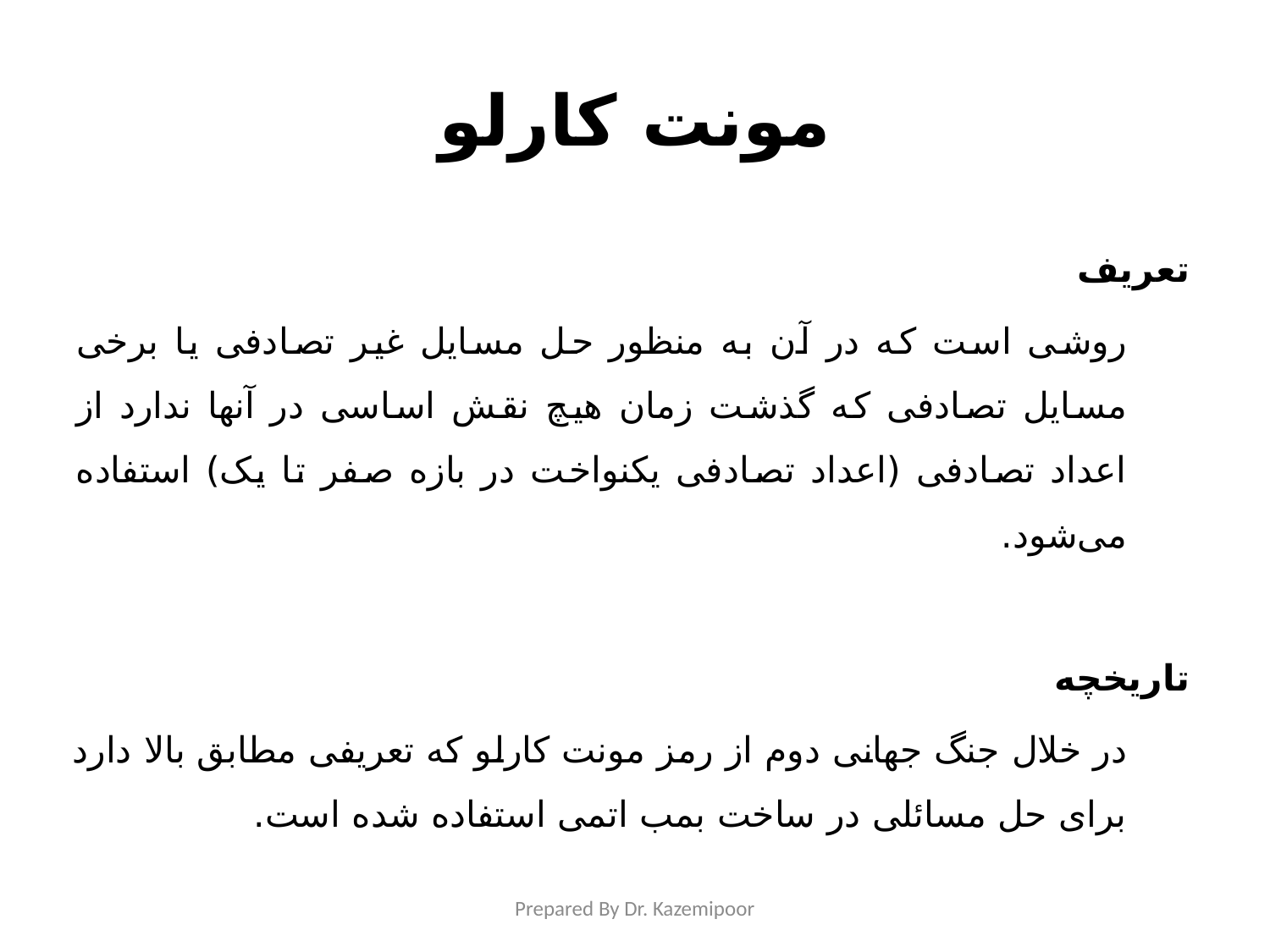

# مونت کارلو
تعریف
روشی است که در آن به منظور حل مسایل غیر تصادفی یا برخی مسایل تصادفی که گذشت زمان هیچ نقش اساسی در آنها ندارد از اعداد تصادفی (اعداد تصادفی یکنواخت در بازه صفر تا یک) استفاده می‌شود.

تاریخچه
در خلال جنگ جهانی دوم از رمز مونت کارلو که تعریفی مطابق بالا دارد برای حل مسائلی در ساخت بمب اتمی استفاده شده است.
Prepared By Dr. Kazemipoor